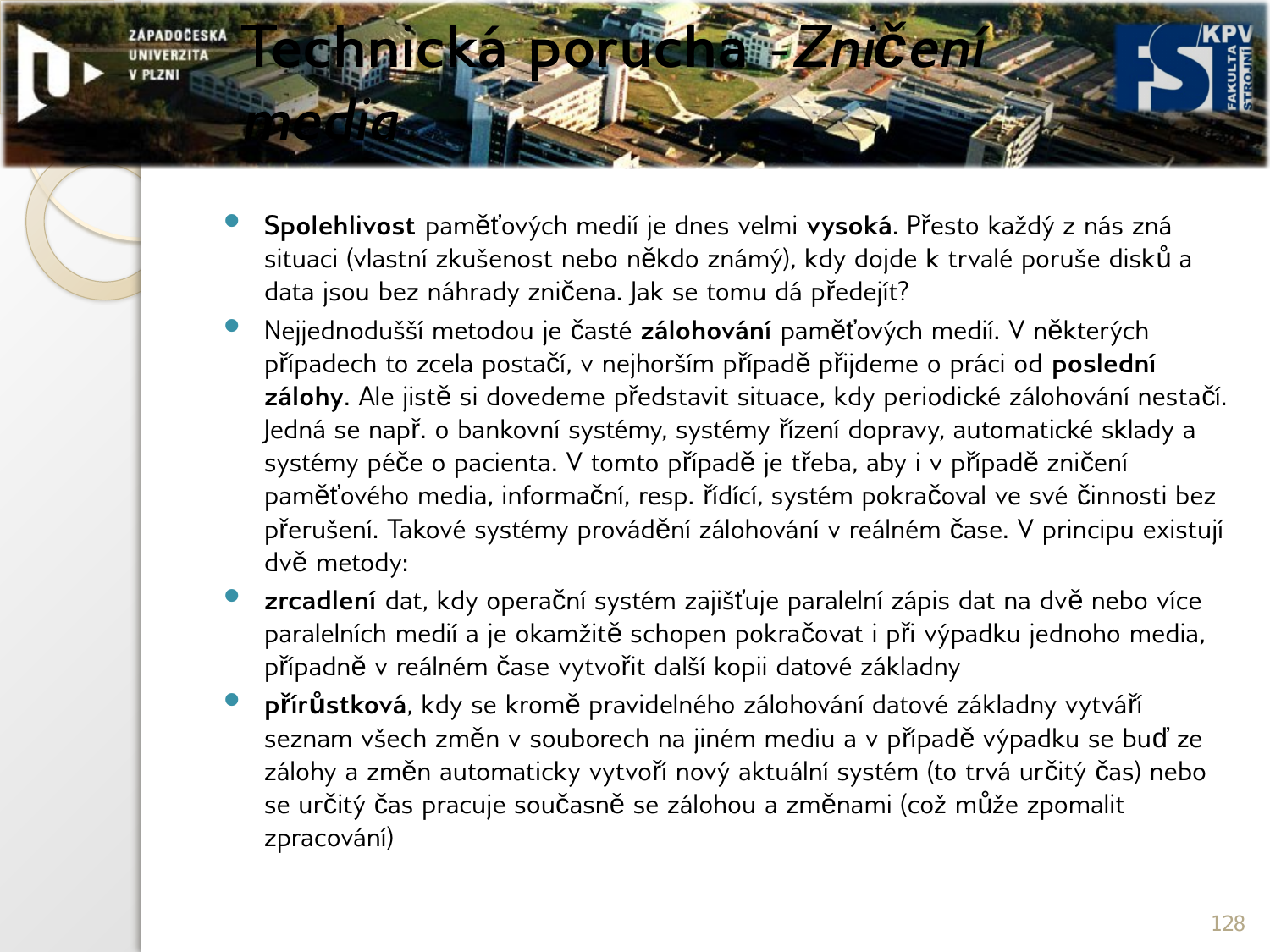

# Technická porucha -Zničení media
Spolehlivost paměťových medií je dnes velmi vysoká. Přesto každý z nás zná situaci (vlastní zkušenost nebo někdo známý), kdy dojde k trvalé poruše disků a data jsou bez náhrady zničena. Jak se tomu dá předejít?
Nejjednodušší metodou je časté zálohování paměťových medií. V některých případech to zcela postačí, v nejhorším případě přijdeme o práci od poslední zálohy. Ale jistě si dovedeme představit situace, kdy periodické zálohování nestačí. Jedná se např. o bankovní systémy, systémy řízení dopravy, automatické sklady a systémy péče o pacienta. V tomto případě je třeba, aby i v případě zničení paměťového media, informační, resp. řídící, systém pokračoval ve své činnosti bez přerušení. Takové systémy provádění zálohování v reálném čase. V principu existují dvě metody:
zrcadlení dat, kdy operační systém zajišťuje paralelní zápis dat na dvě nebo více paralelních medií a je okamžitě schopen pokračovat i při výpadku jednoho media, případně v reálném čase vytvořit další kopii datové základny
přírůstková, kdy se kromě pravidelného zálohování datové základny vytváří seznam všech změn v souborech na jiném mediu a v případě výpadku se buď ze zálohy a změn automaticky vytvoří nový aktuální systém (to trvá určitý čas) nebo se určitý čas pracuje současně se zálohou a změnami (což může zpomalit zpracování)
128